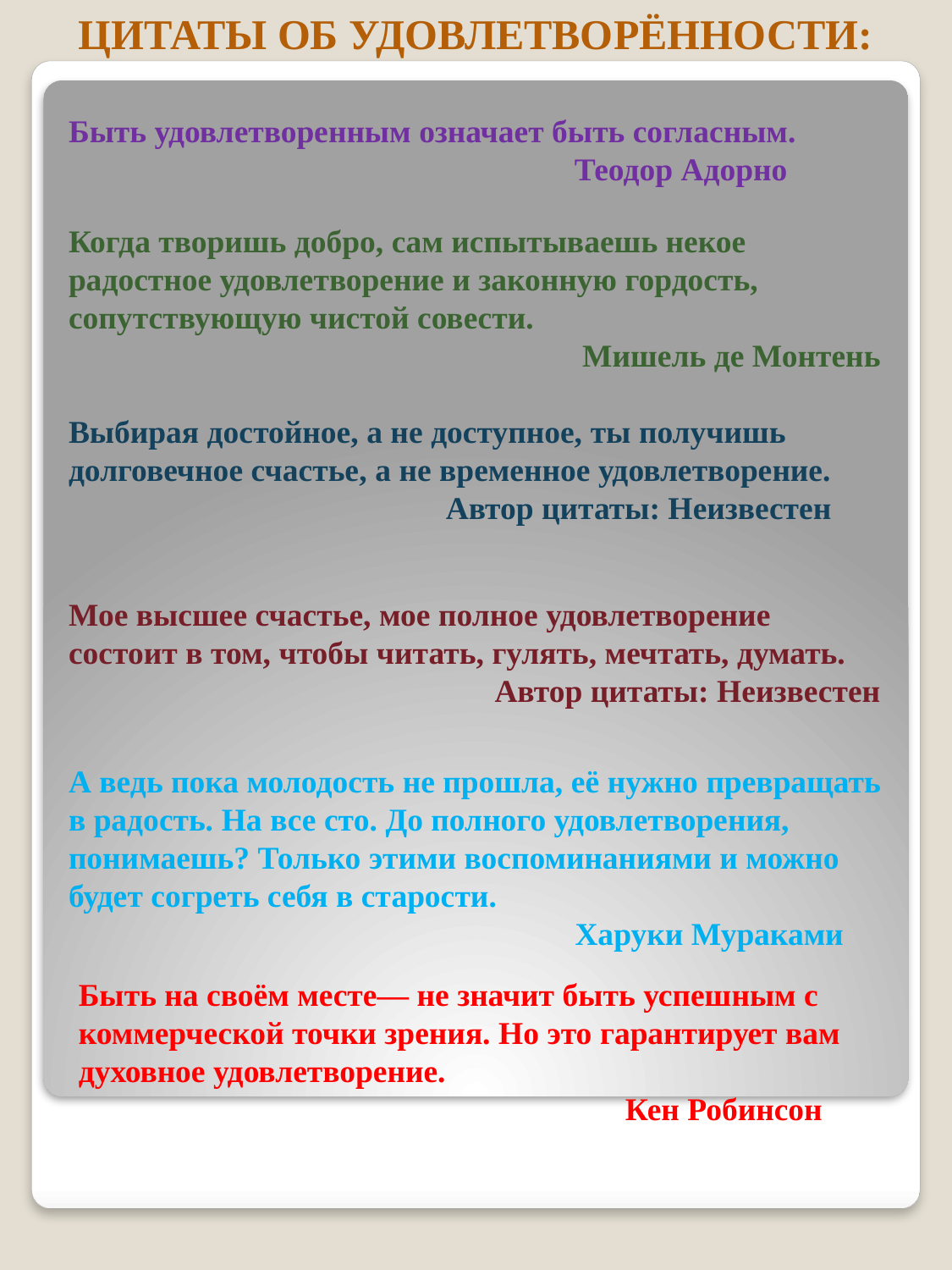

ЦИТАТЫ ОБ УДОВЛЕТВОРЁННОСТИ:
Быть удовлетворенным означает быть согласным.
                                                               Теодор Адорно
Когда творишь добро, сам испытываешь некое радостное удовлетворение и законную гордость, сопутствующую чистой совести.
                                                                Мишель де Монтень
Выбирая достойное, а не доступное, ты получишь долговечное счастье, а не временное удовлетворение.
                                               Автор цитаты: Неизвестен
Мое высшее счастье, мое полное удовлетворение состоит в том, чтобы читать, гулять, мечтать, думать.
                                                     Автор цитаты: Неизвестен
А ведь пока молодость не прошла, её нужно превращать в радость. На все сто. До полного удовлетворения, понимаешь? Только этими воспоминаниями и можно будет согреть себя в старости.
                                                               Харуки Мураками
Быть на своём месте— не значит быть успешным с коммерческой точки зрения. Но это гарантирует вам духовное удовлетворение.
                                                                    Кен Робинсон